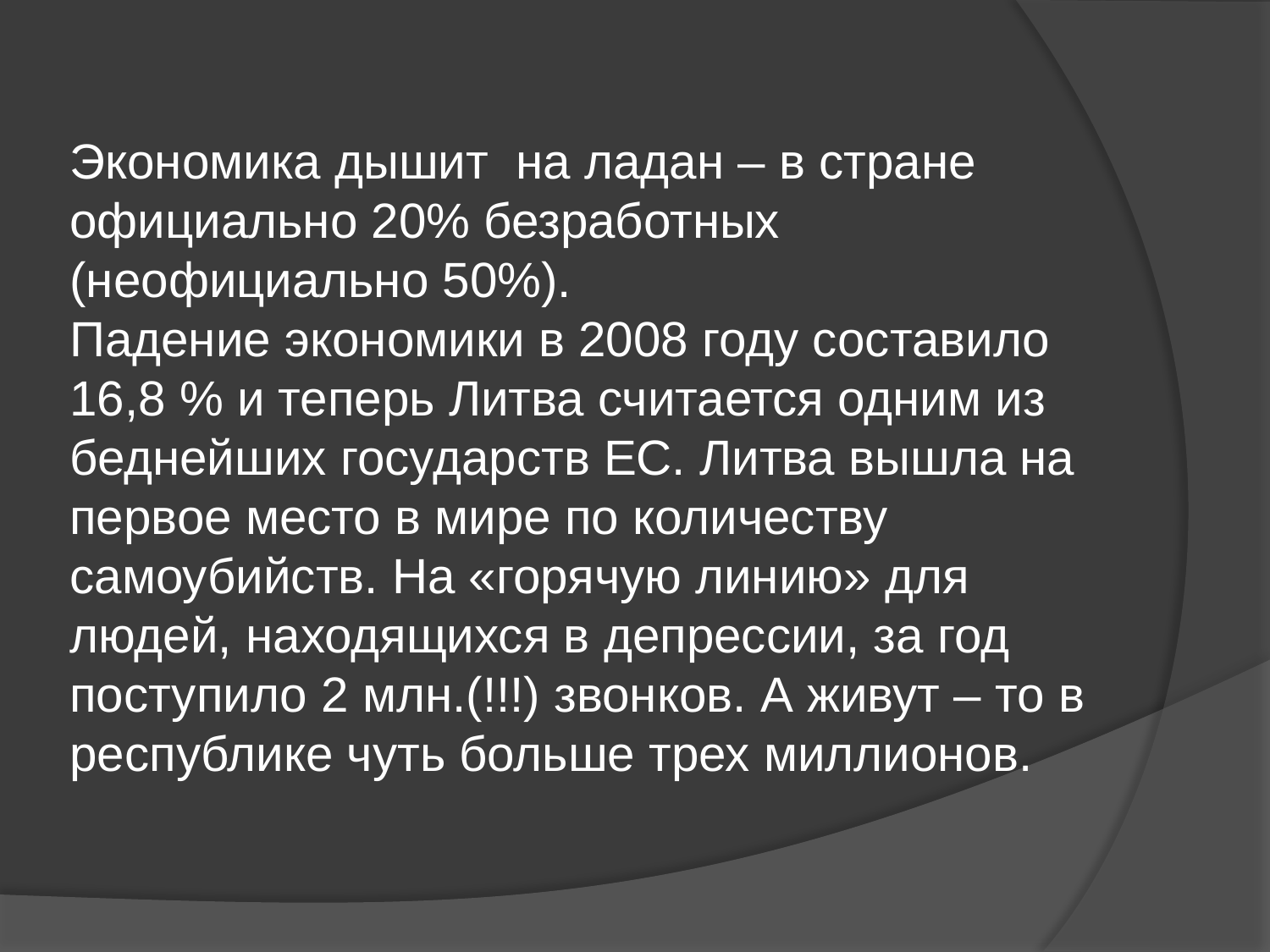

# Экономика дышит  на ладан – в стране официально 20% безработных (неофициально 50%). Падение экономики в 2008 году составило 16,8 % и теперь Литва считается одним из беднейших государств ЕС. Литва вышла на первое место в мире по количеству самоубийств. На «горячую линию» для людей, находящихся в депрессии, за год поступило 2 млн.(!!!) звонков. А живут – то в республике чуть больше трех миллионов.